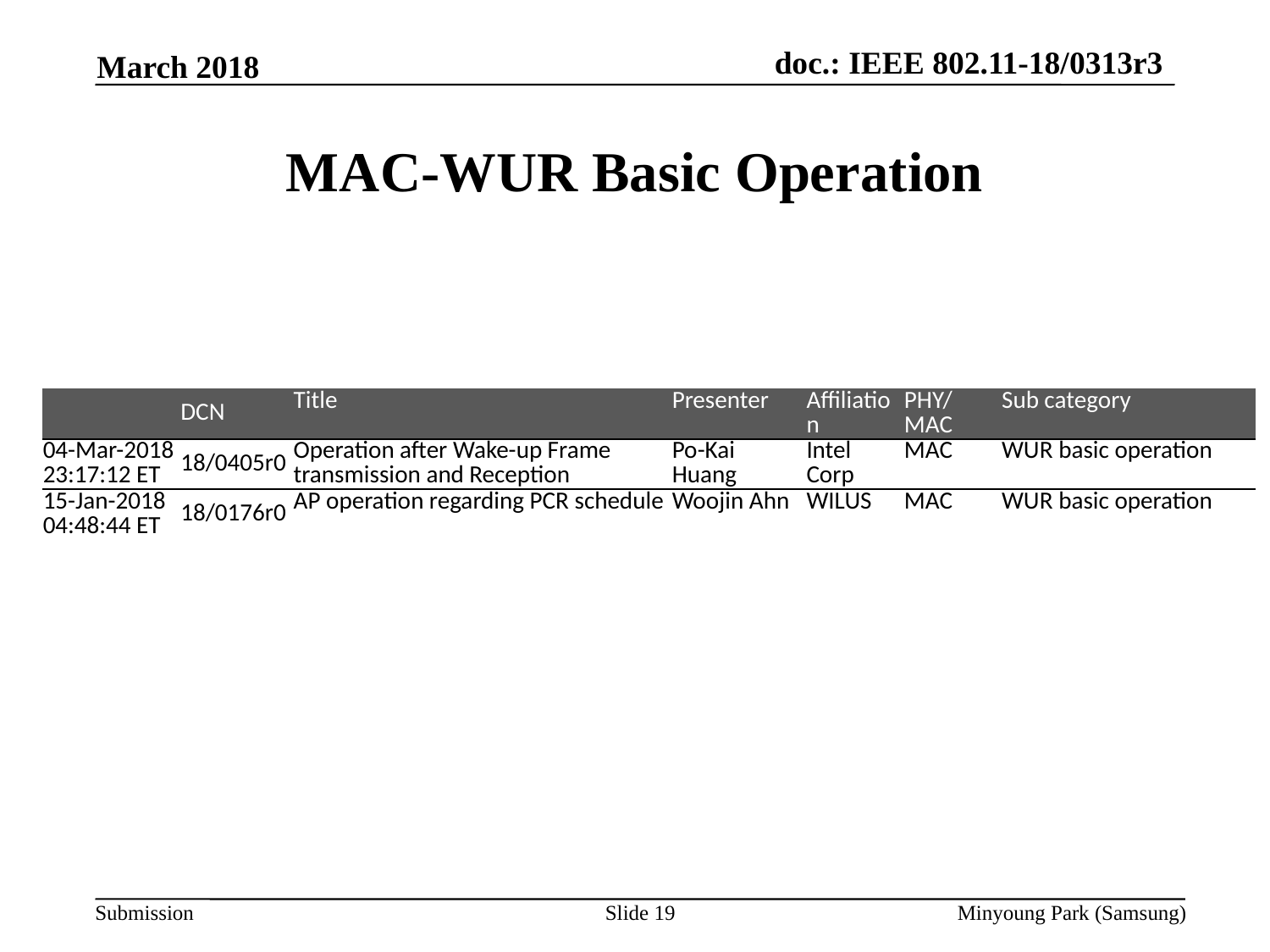

March 2018
# MAC-WUR Basic Operation
|  | DCN | Title | Presenter | Affiliation | PHY/MAC | Sub category |
| --- | --- | --- | --- | --- | --- | --- |
| 04-Mar-2018 23:17:12 ET | 18/0405r0 | Operation after Wake-up Frame transmission and Reception | Po-Kai Huang | Intel Corp | MAC | WUR basic operation |
| 15-Jan-2018 04:48:44 ET | 18/0176r0 | AP operation regarding PCR schedule | Woojin Ahn | WILUS | MAC | WUR basic operation |
Slide 19
Minyoung Park (Samsung)